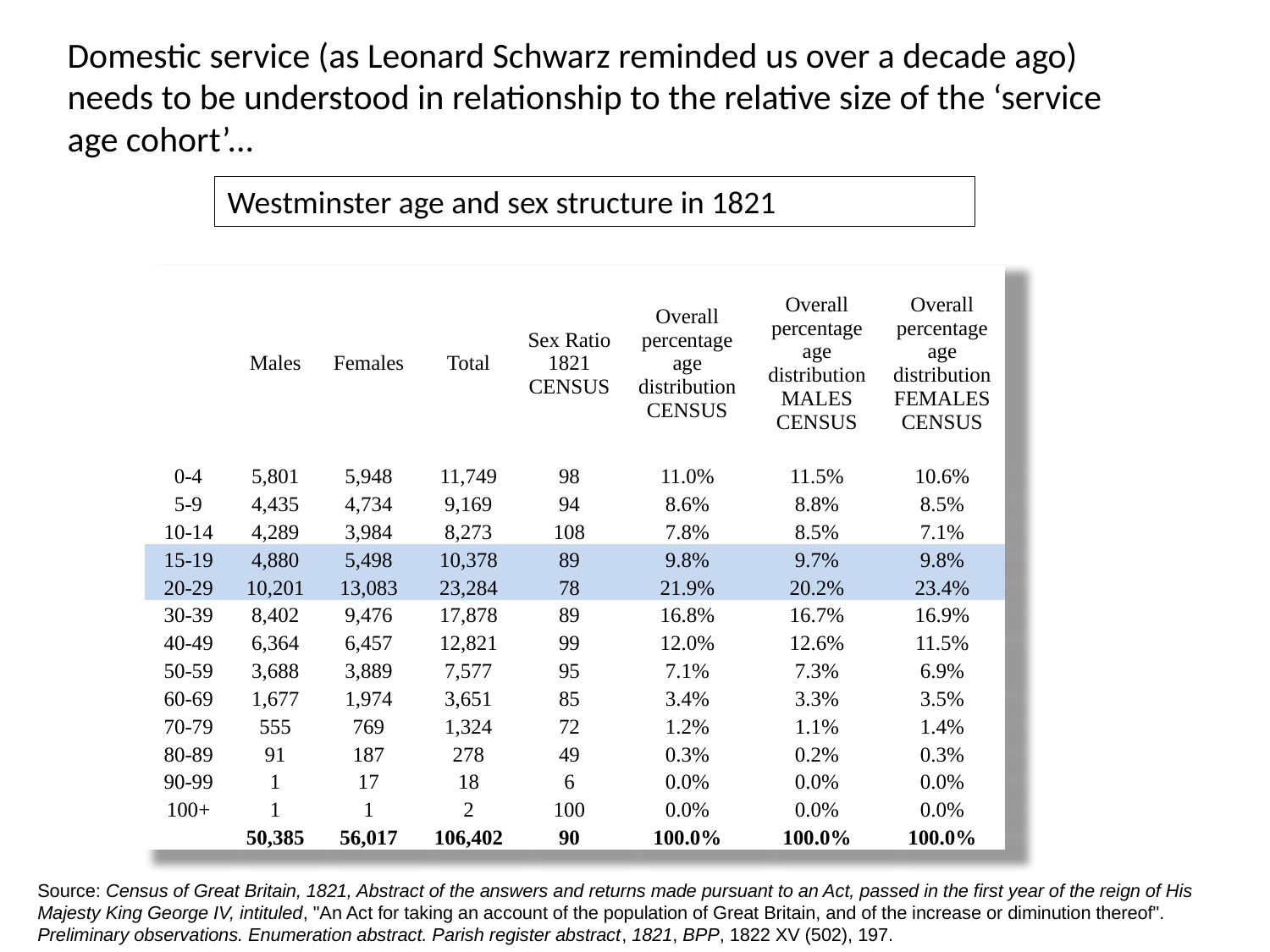

Domestic service (as Leonard Schwarz reminded us over a decade ago)  needs to be understood in relationship to the relative size of the ‘service age cohort’...
Westminster age and sex structure in 1821
|  | Males | Females | Total | Sex Ratio 1821 CENSUS | Overall percentage age distribution CENSUS | Overall percentage age distribution MALES CENSUS | Overall percentage age distribution FEMALES CENSUS |
| --- | --- | --- | --- | --- | --- | --- | --- |
| 0-4 | 5,801 | 5,948 | 11,749 | 98 | 11.0% | 11.5% | 10.6% |
| 5-9 | 4,435 | 4,734 | 9,169 | 94 | 8.6% | 8.8% | 8.5% |
| 10-14 | 4,289 | 3,984 | 8,273 | 108 | 7.8% | 8.5% | 7.1% |
| 15-19 | 4,880 | 5,498 | 10,378 | 89 | 9.8% | 9.7% | 9.8% |
| 20-29 | 10,201 | 13,083 | 23,284 | 78 | 21.9% | 20.2% | 23.4% |
| 30-39 | 8,402 | 9,476 | 17,878 | 89 | 16.8% | 16.7% | 16.9% |
| 40-49 | 6,364 | 6,457 | 12,821 | 99 | 12.0% | 12.6% | 11.5% |
| 50-59 | 3,688 | 3,889 | 7,577 | 95 | 7.1% | 7.3% | 6.9% |
| 60-69 | 1,677 | 1,974 | 3,651 | 85 | 3.4% | 3.3% | 3.5% |
| 70-79 | 555 | 769 | 1,324 | 72 | 1.2% | 1.1% | 1.4% |
| 80-89 | 91 | 187 | 278 | 49 | 0.3% | 0.2% | 0.3% |
| 90-99 | 1 | 17 | 18 | 6 | 0.0% | 0.0% | 0.0% |
| 100+ | 1 | 1 | 2 | 100 | 0.0% | 0.0% | 0.0% |
|  | 50,385 | 56,017 | 106,402 | 90 | 100.0% | 100.0% | 100.0% |
Source: Census of Great Britain, 1821, Abstract of the answers and returns made pursuant to an Act, passed in the first year of the reign of His Majesty King George IV, intituled, "An Act for taking an account of the population of Great Britain, and of the increase or diminution thereof". Preliminary observations. Enumeration abstract. Parish register abstract, 1821, BPP, 1822 XV (502), 197.